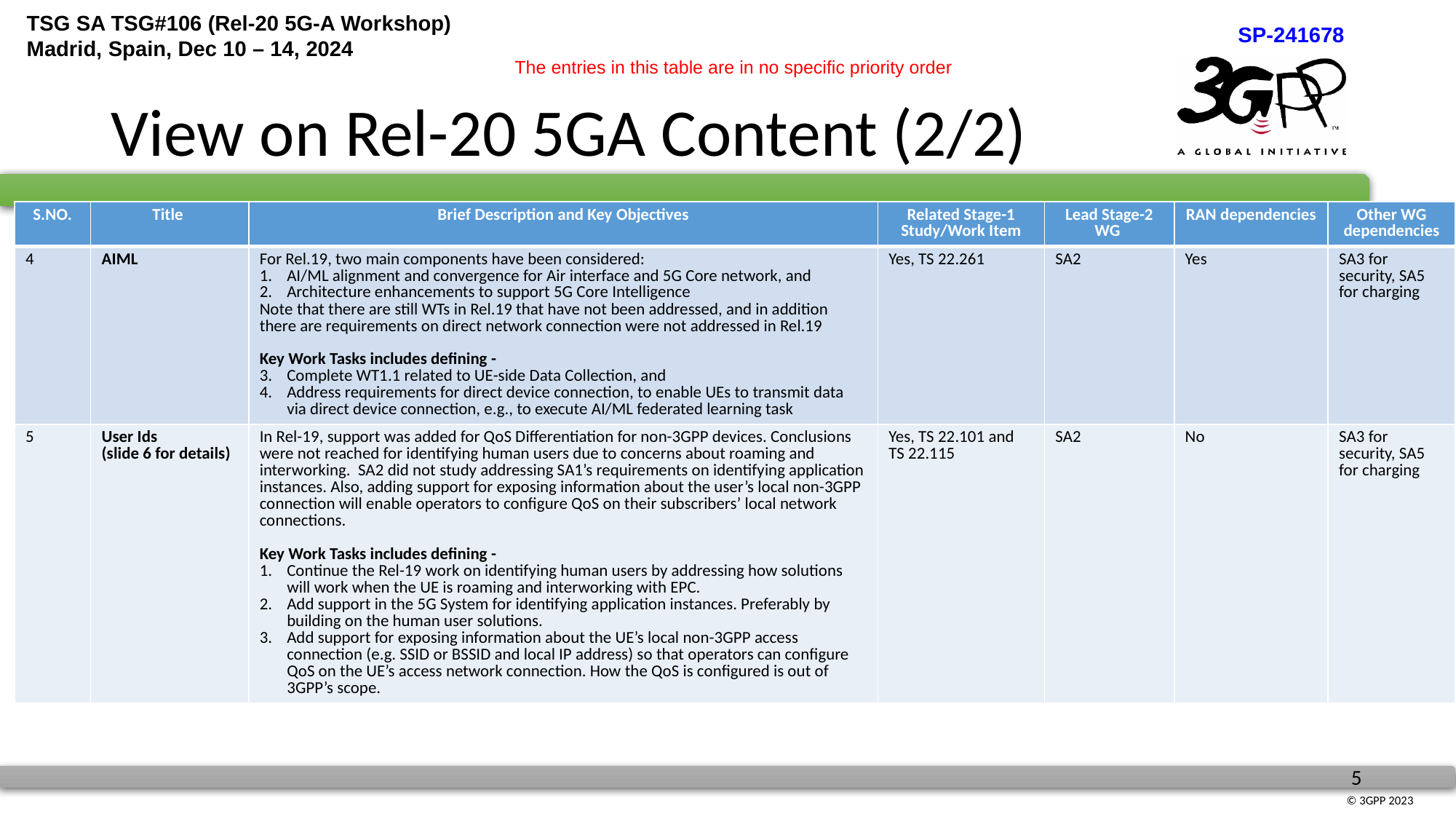

The entries in this table are in no specific priority order
# View on Rel-20 5GA Content (2/2)
| S.NO. | Title | Brief Description and Key Objectives | Related Stage-1 Study/Work Item | Lead Stage-2 WG | RAN dependencies | Other WG dependencies |
| --- | --- | --- | --- | --- | --- | --- |
| 4 | AIML | For Rel.19, two main components have been considered: AI/ML alignment and convergence for Air interface and 5G Core network, and Architecture enhancements to support 5G Core Intelligence Note that there are still WTs in Rel.19 that have not been addressed, and in addition there are requirements on direct network connection were not addressed in Rel.19 Key Work Tasks includes defining - Complete WT1.1 related to UE-side Data Collection, and Address requirements for direct device connection, to enable UEs to transmit data via direct device connection, e.g., to execute AI/ML federated learning task | Yes, TS 22.261 | SA2 | Yes | SA3 for security, SA5 for charging |
| 5 | User Ids (slide 6 for details) | In Rel-19, support was added for QoS Differentiation for non-3GPP devices. Conclusions were not reached for identifying human users due to concerns about roaming and interworking. SA2 did not study addressing SA1’s requirements on identifying application instances. Also, adding support for exposing information about the user’s local non-3GPP connection will enable operators to configure QoS on their subscribers’ local network connections. Key Work Tasks includes defining - Continue the Rel-19 work on identifying human users by addressing how solutions will work when the UE is roaming and interworking with EPC. Add support in the 5G System for identifying application instances. Preferably by building on the human user solutions. Add support for exposing information about the UE’s local non-3GPP access connection (e.g. SSID or BSSID and local IP address) so that operators can configure QoS on the UE’s access network connection. How the QoS is configured is out of 3GPP’s scope. | Yes, TS 22.101 and TS 22.115 | SA2 | No | SA3 for security, SA5 for charging |